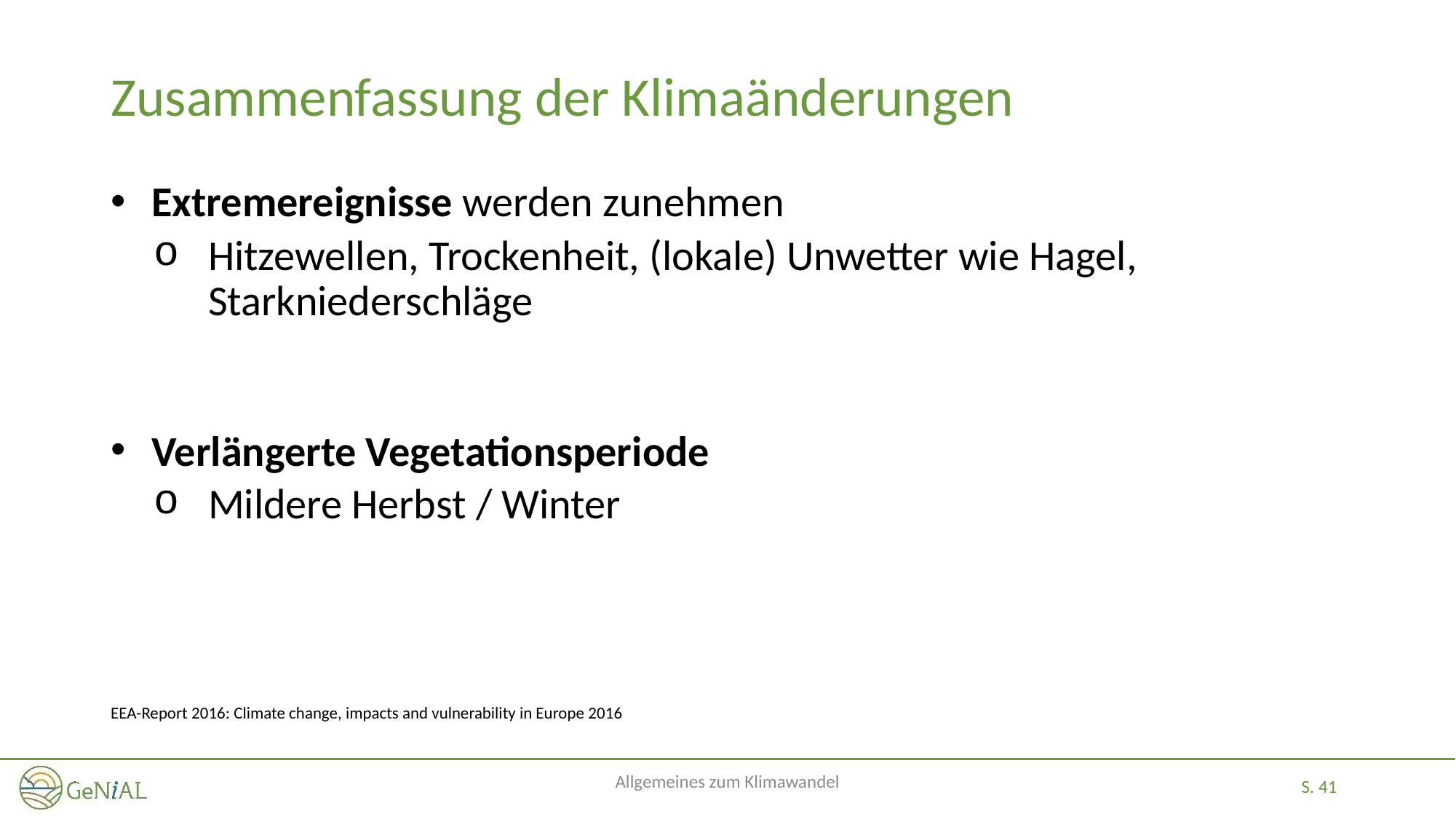

# Zusammenfassung der Klimaänderungen
Extremereignisse werden zunehmen
Hitzewellen, Trockenheit, (lokale) Unwetter wie Hagel, Starkniederschläge

Verlängerte Vegetationsperiode
Mildere Herbst / Winter

EEA-Report 2016: Climate change, impacts and vulnerability in Europe 2016
Allgemeines zum Klimawandel